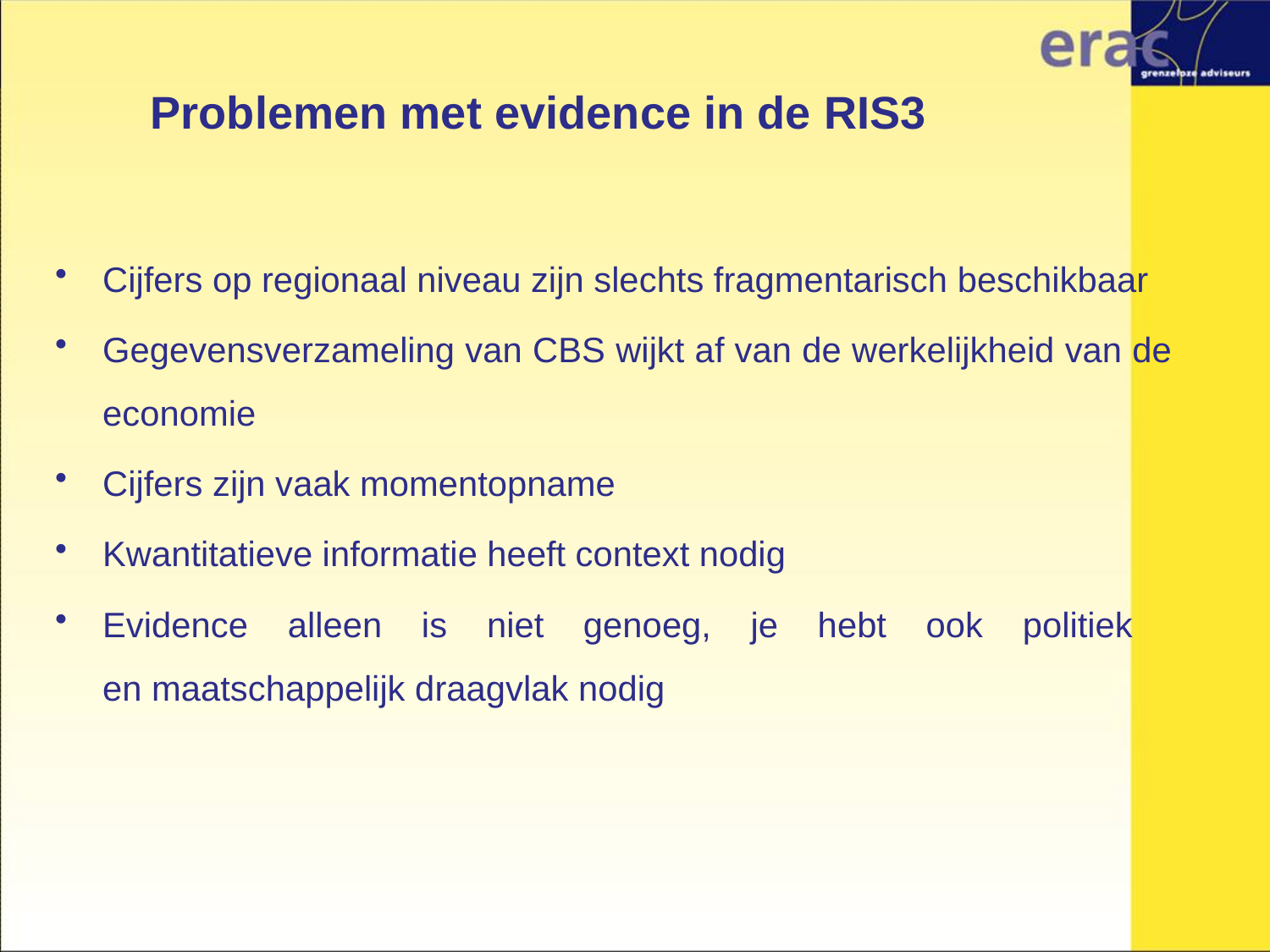

# Problemen met evidence in de RIS3

Cijfers op regionaal niveau zijn slechts fragmentarisch beschikbaar
Gegevensverzameling van CBS wijkt af van de werkelijkheid van de economie
Cijfers zijn vaak momentopname
Kwantitatieve informatie heeft context nodig
Evidence alleen is niet genoeg, je hebt ook politiek
en maatschappelijk draagvlak nodig